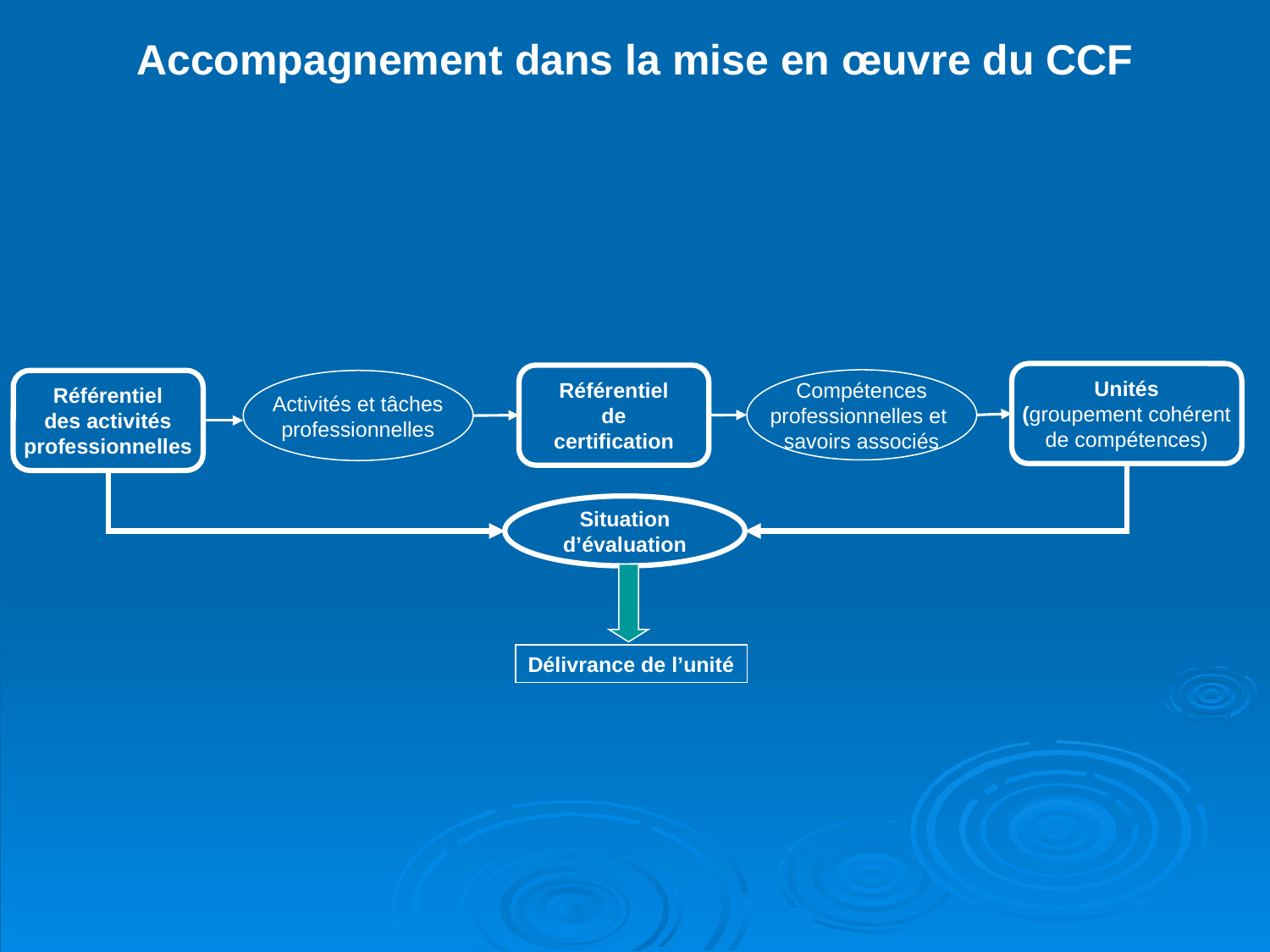

Accompagnement dans la mise en œuvre du CCF

Unités
(groupement cohérent
de compétences)

Référentiel
de
certification

Compétences
professionnelles et
savoirs associés

Référentiel
des activités
professionnelles

Activités et tâches
professionnelles
Situation
d’évaluation

Délivrance de l’unité